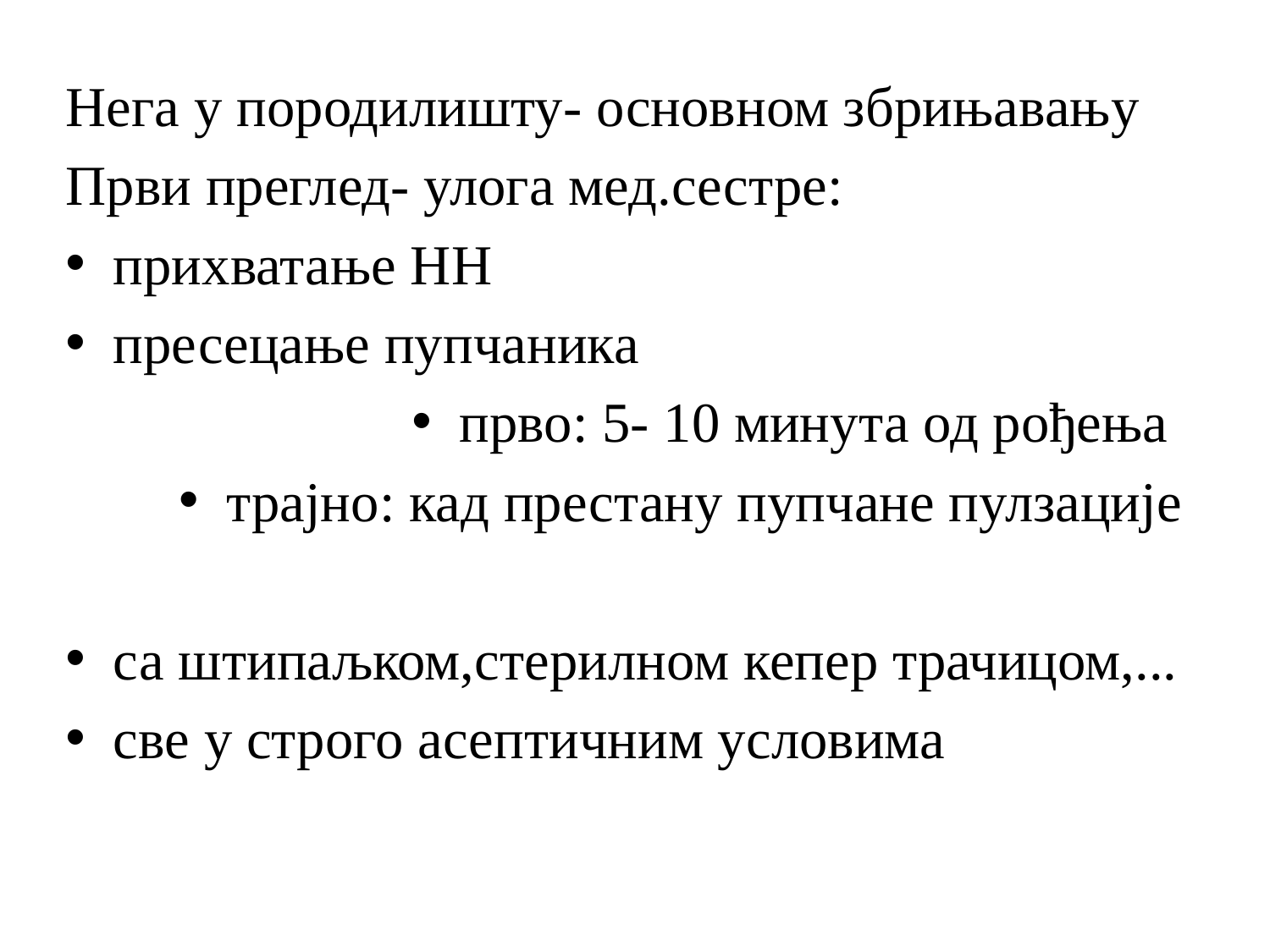

Нега у породилишту- основном збрињавању
Први преглед- улога мед.сестре:
прихватање НН
пресецање пупчаника
прво: 5- 10 минута од рођења
трајно: кад престану пупчане пулзације

са штипаљком,стерилном кепер трачицом,...
све у строго асептичним условима